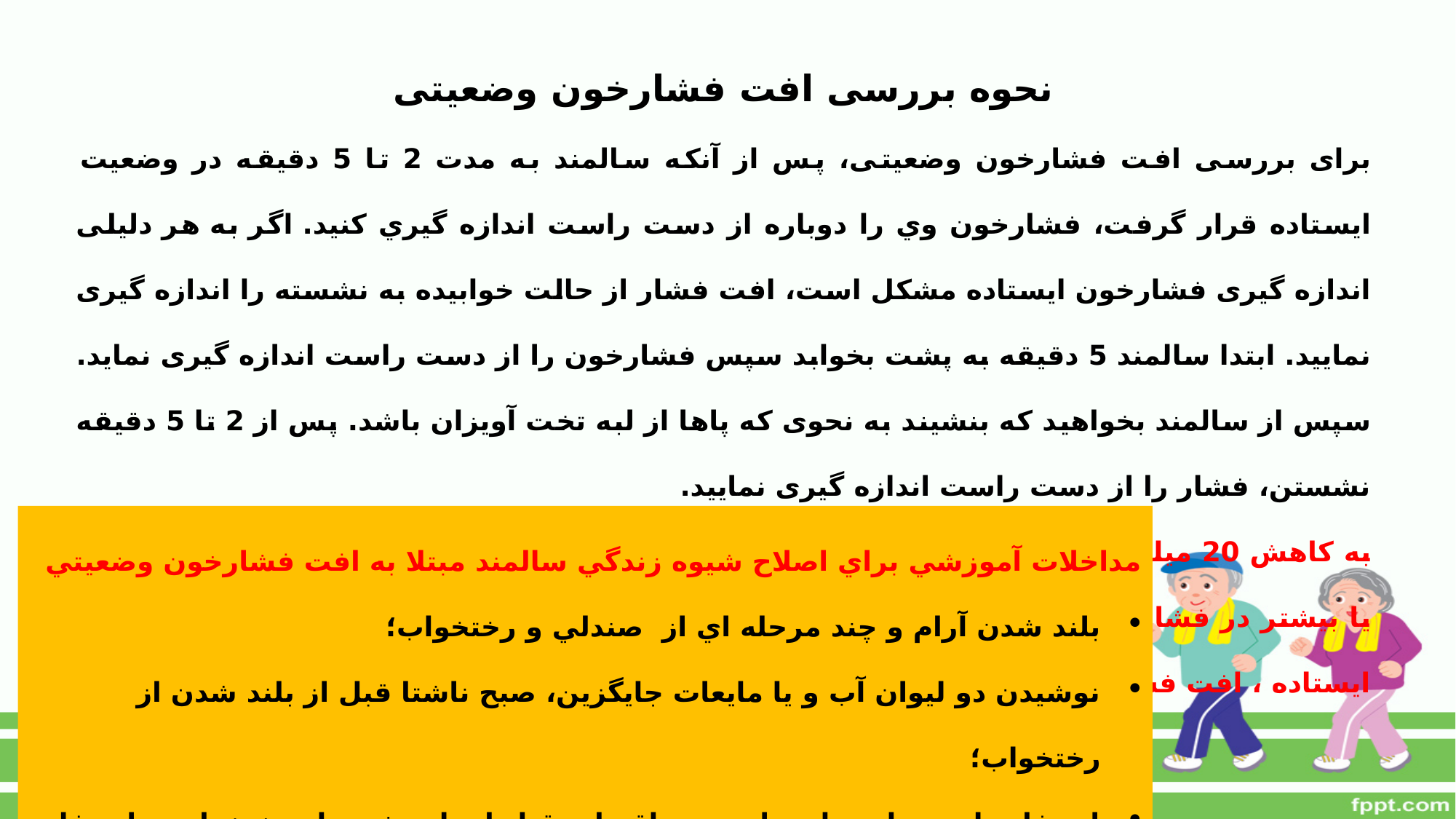

نحوه بررسی افت فشارخون وضعیتی
برای بررسی افت فشارخون وضعیتی، پس از آنكه سالمند به مدت 2 تا 5 دقيقه در وضعيت ايستاده قرار گرفت، فشارخون وي را دوباره از دست راست اندازه گيري كنيد. اگر به هر دلیلی اندازه گیری فشارخون ایستاده مشکل است، افت فشار از حالت خوابیده به نشسته را اندازه گیری نمایید. ابتدا سالمند 5 دقیقه به پشت بخوابد سپس فشارخون را از دست راست اندازه گیری نماید. سپس از سالمند بخواهید که بنشیند به نحوی که پاها از لبه تخت آویزان باشد. پس از 2 تا 5 دقیقه نشستن، فشار را از دست راست اندازه گیری نمایید.
به کاهش 20 میلی متر جیوه یا بیش از آن در فشارخون سیستولیک و یا کاهش 10 میلی متر جیوه یا بیشتر در فشارخون دیاستولیک، با تغییر وضعیت از حالت خوابیده به نشسته یا حالت نشسته به ایستاده ، افت فشارخون وضعیتی می گویند.

مداخلات آموزشي براي اصلاح شيوه زندگي سالمند مبتلا به افت فشارخون وضعيتي
بلند شدن آرام و چند مرحله اي از  صندلي و رختخواب؛
نوشيدن دو ليوان آب و يا مايعات جايگزين، صبح ناشتا قبل از بلند شدن از رختخواب؛
استفاده از جوراب هاي واريس ساق بلند قبل از بلند شدن از رختخواب و استفاده از آن در طی روز؛